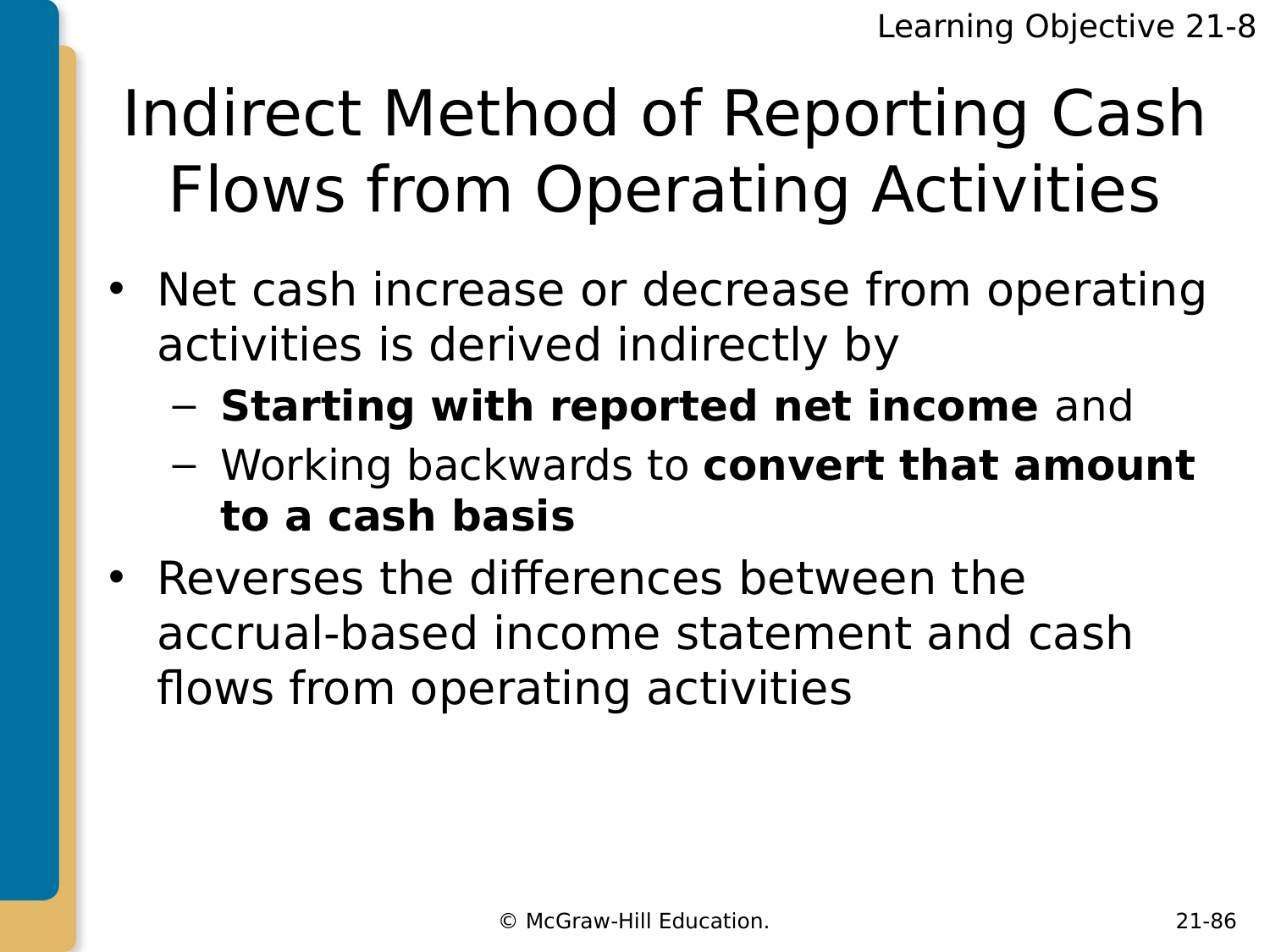

Learning Objective 21-8
# Indirect Method of Reporting Cash Flows from Operating Activities
Net cash increase or decrease from operating activities is derived indirectly by
Starting with reported net income and
Working backwards to convert that amount to a cash basis
Reverses the differences between the accrual-based income statement and cash flows from operating activities